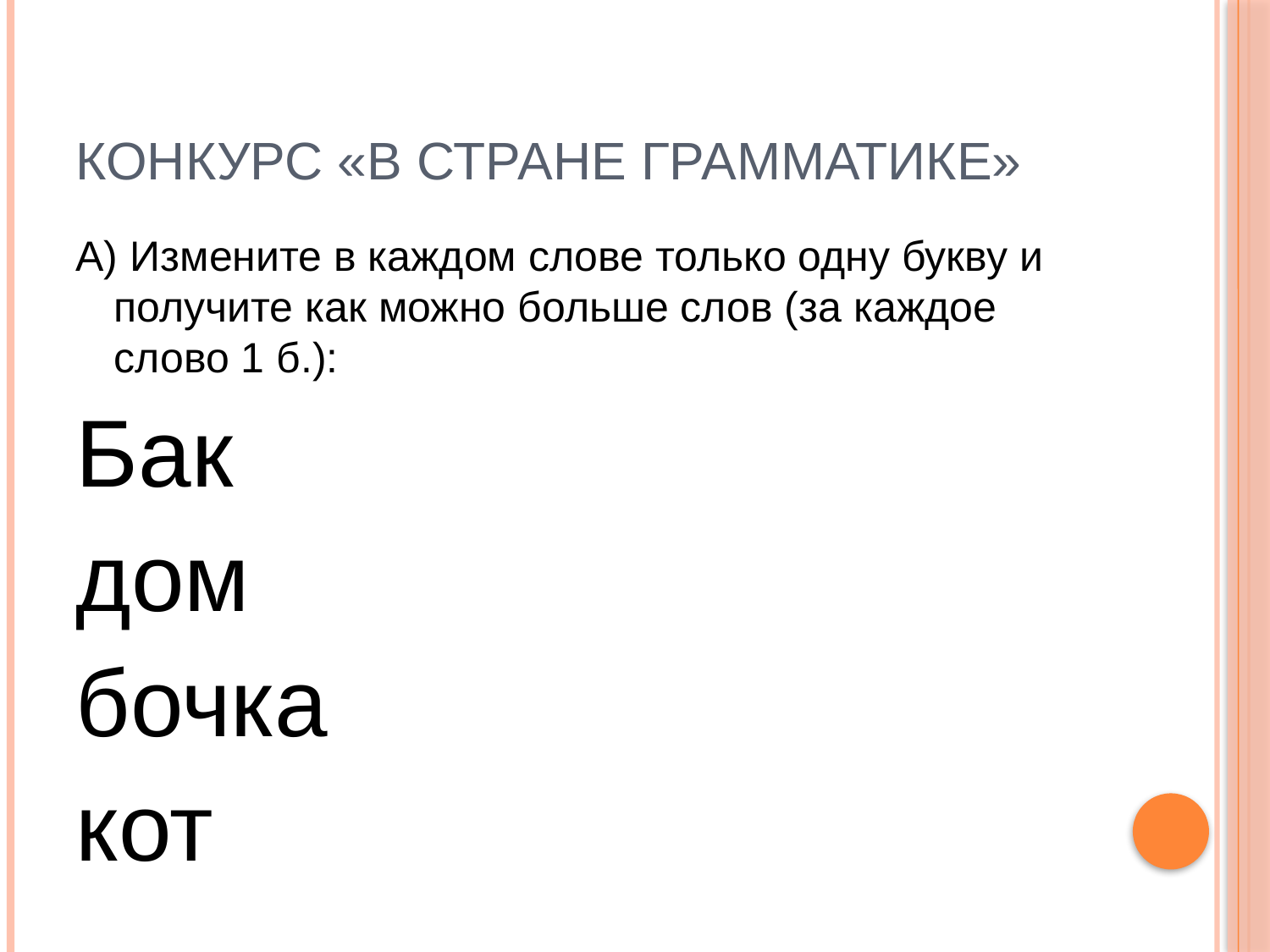

# Конкурс «В стране Грамматике»
А) Измените в каждом слове только одну букву и получите как можно больше слов (за каждое слово 1 б.):
Бак
дом
бочка
кот